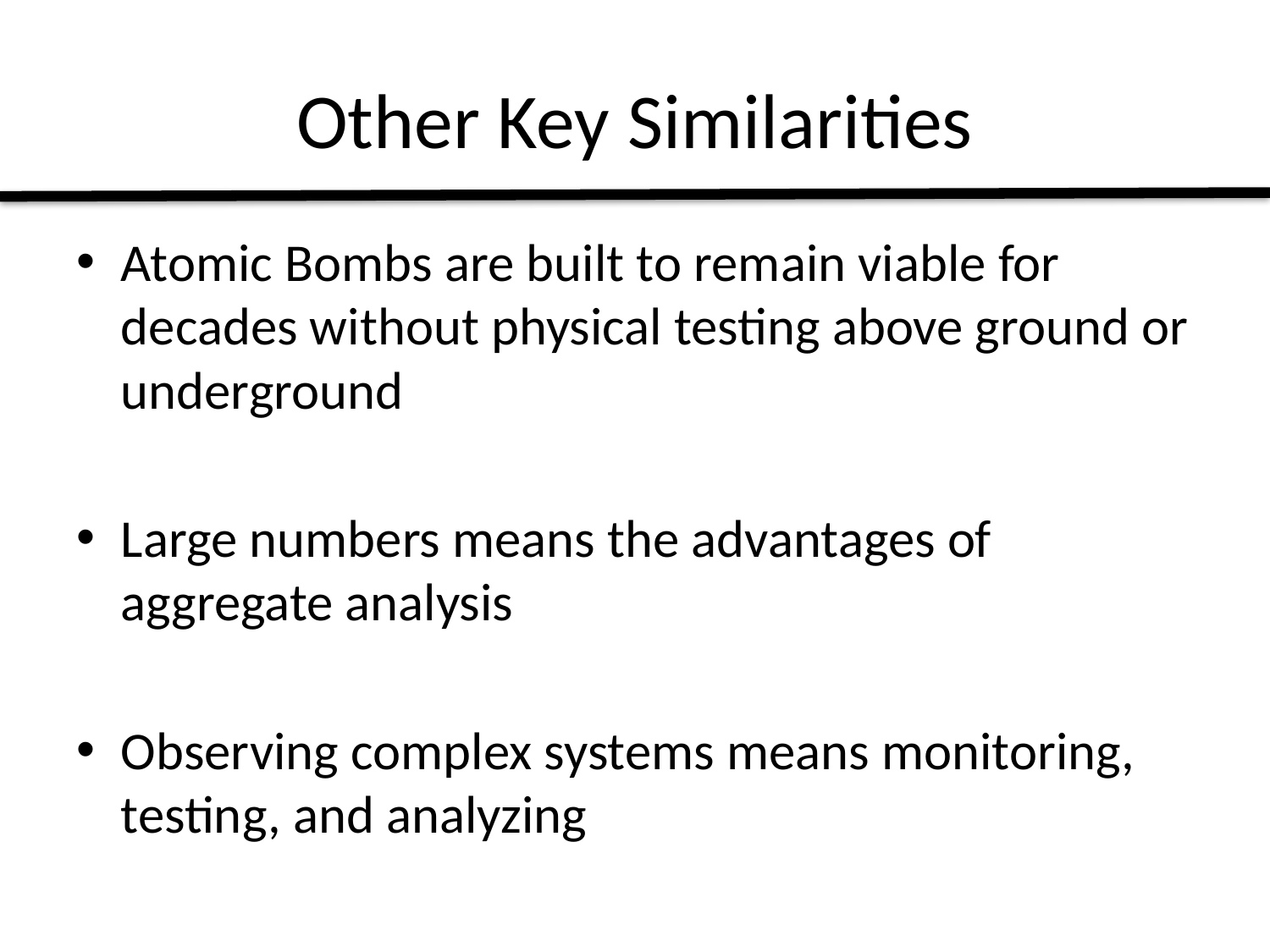

# Other Key Similarities
Atomic Bombs are built to remain viable for decades without physical testing above ground or underground

Large numbers means the advantages of aggregate analysis

Observing complex systems means monitoring, testing, and analyzing